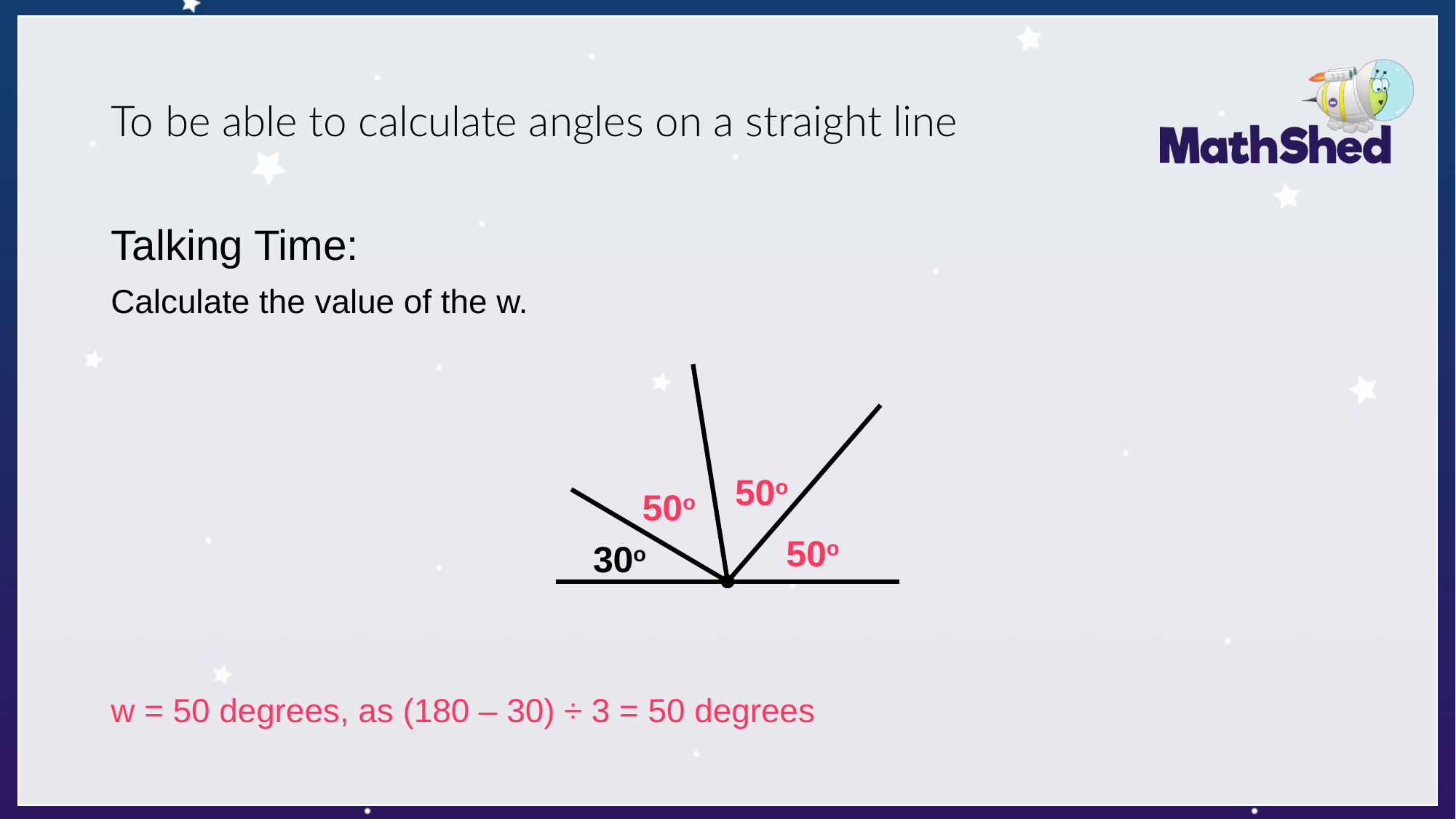

# To be able to calculate angles on a straight line
Talking Time:
Calculate the value of the w.

w = 50 degrees, as (180 – 30) ÷ 3 = 50 degrees

50o
50o
50o
30o